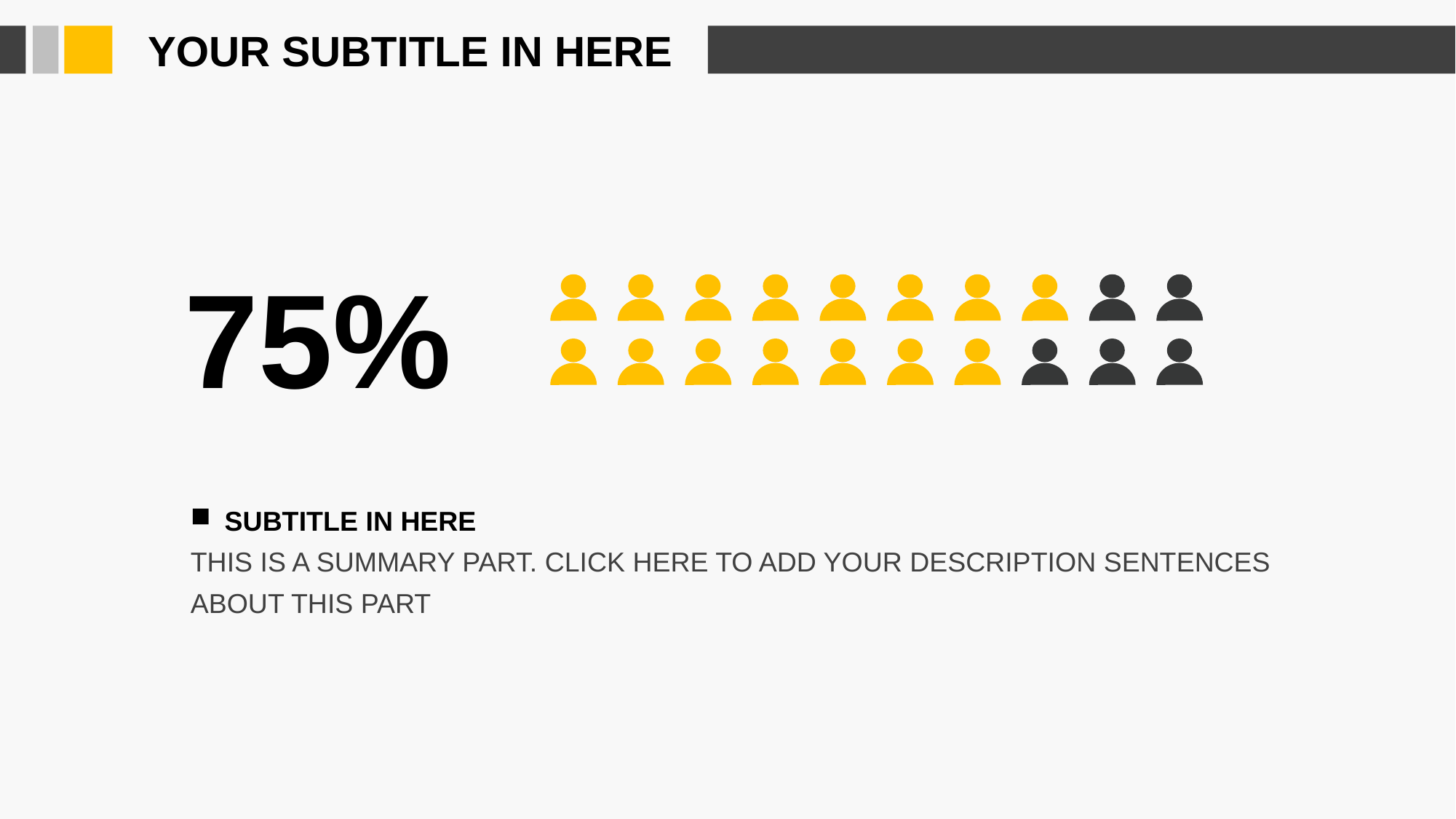

YOUR SUBTITLE IN HERE

75%

SUBTITLE IN HERE
THIS IS A SUMMARY PART. CLICK HERE TO ADD YOUR DESCRIPTION SENTENCES ABOUT THIS PART